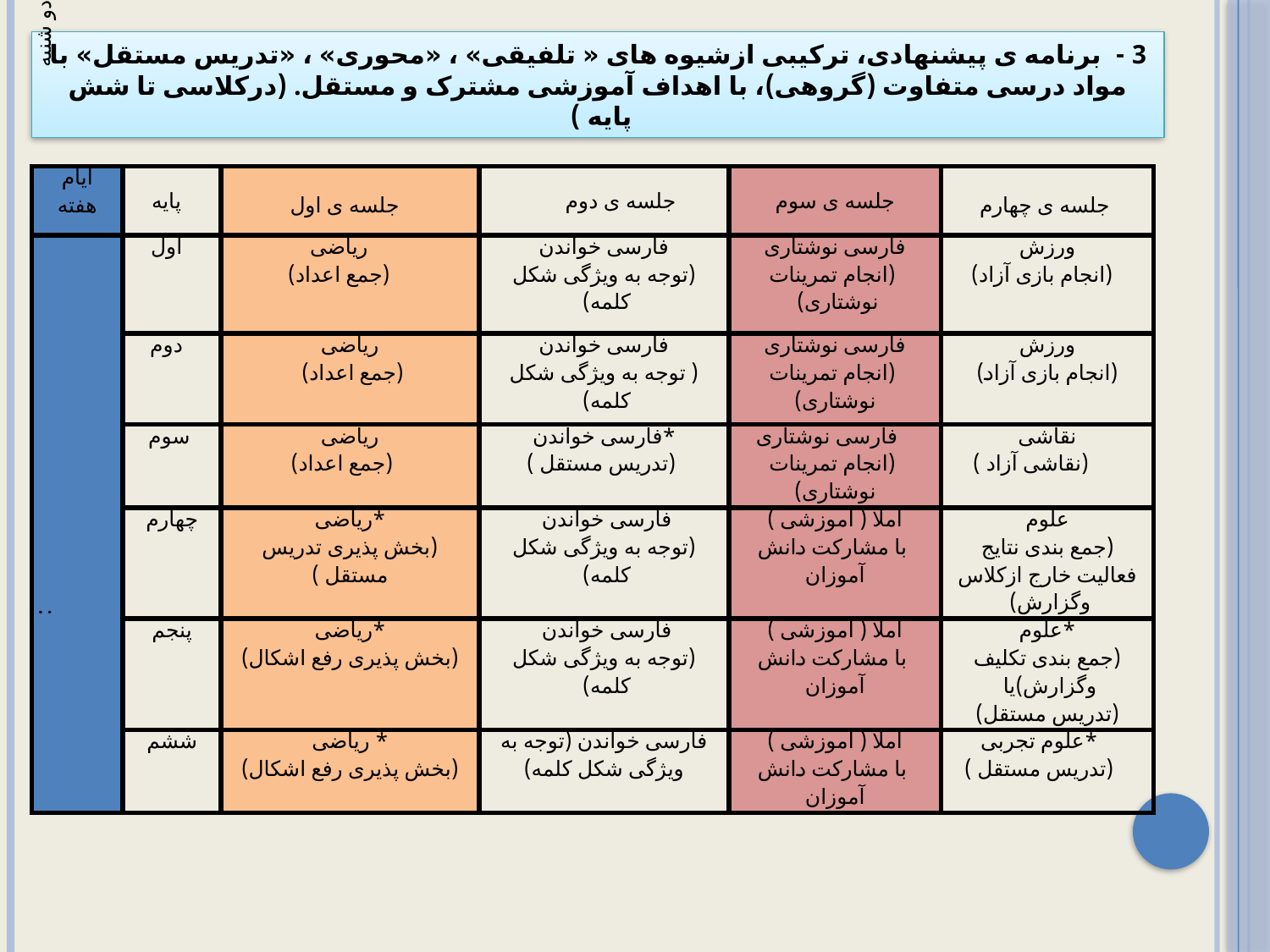

# 3 -  برنامه ی پیشنهادی، ترکیبی ازشیوه های « تلفیقی» ، «محوری» ، «تدریس مستقل» با مواد درسی متفاوت (گروهی)، با اهداف آموزشی مشترک و مستقل. (درکلاسی تا شش پایه )
| ایام هفته | پایه | جلسه ی اول | جلسه ی دوم | جلسه ی سوم | جلسه ی چهارم |
| --- | --- | --- | --- | --- | --- |
| یکی از روزهای هفته بطور مثال : دو شنبه | اول | ریاضی (جمع اعداد) | فارسی خواندن (توجه به ویژگی شکل کلمه) | فارسی نوشتاری (انجام تمرینات نوشتاری) | ورزش (انجام بازی آزاد) |
|  | دوم | ریاضی (جمع اعداد) | فارسی خواندن ( توجه به ویژگی شکل کلمه) | فارسی نوشتاری (انجام تمرینات نوشتاری) | ورزش (انجام بازی آزاد) |
|  | سوم | ریاضی (جمع اعداد) | \*فارسی خواندن (تدریس مستقل ) | فارسی نوشتاری (انجام تمرینات نوشتاری) | نقاشی (نقاشی آزاد ) |
|  | چهارم | \*ریاضی (بخش پذیری تدریس مستقل ) | فارسی خواندن (توجه به ویژگی شکل کلمه) | املا ( آموزشی ) با مشارکت دانش آموزان | علوم (جمع بندی نتایج فعالیت خارج ازکلاس وگزارش) |
|  | پنجم | \*ریاضی (بخش پذیری رفع اشکال) | فارسی خواندن (توجه به ویژگی شکل کلمه) | املا ( آموزشی ) با مشارکت دانش آموزان | \*علوم (جمع بندی تکلیف وگزارش)یا (تدریس مستقل) |
|  | ششم | \* ریاضی (بخش پذیری رفع اشکال) | فارسی خواندن (توجه به ویژگی شکل کلمه) | املا ( آموزشی ) با مشارکت دانش آموزان | \*علوم تجربی (تدریس مستقل ) |